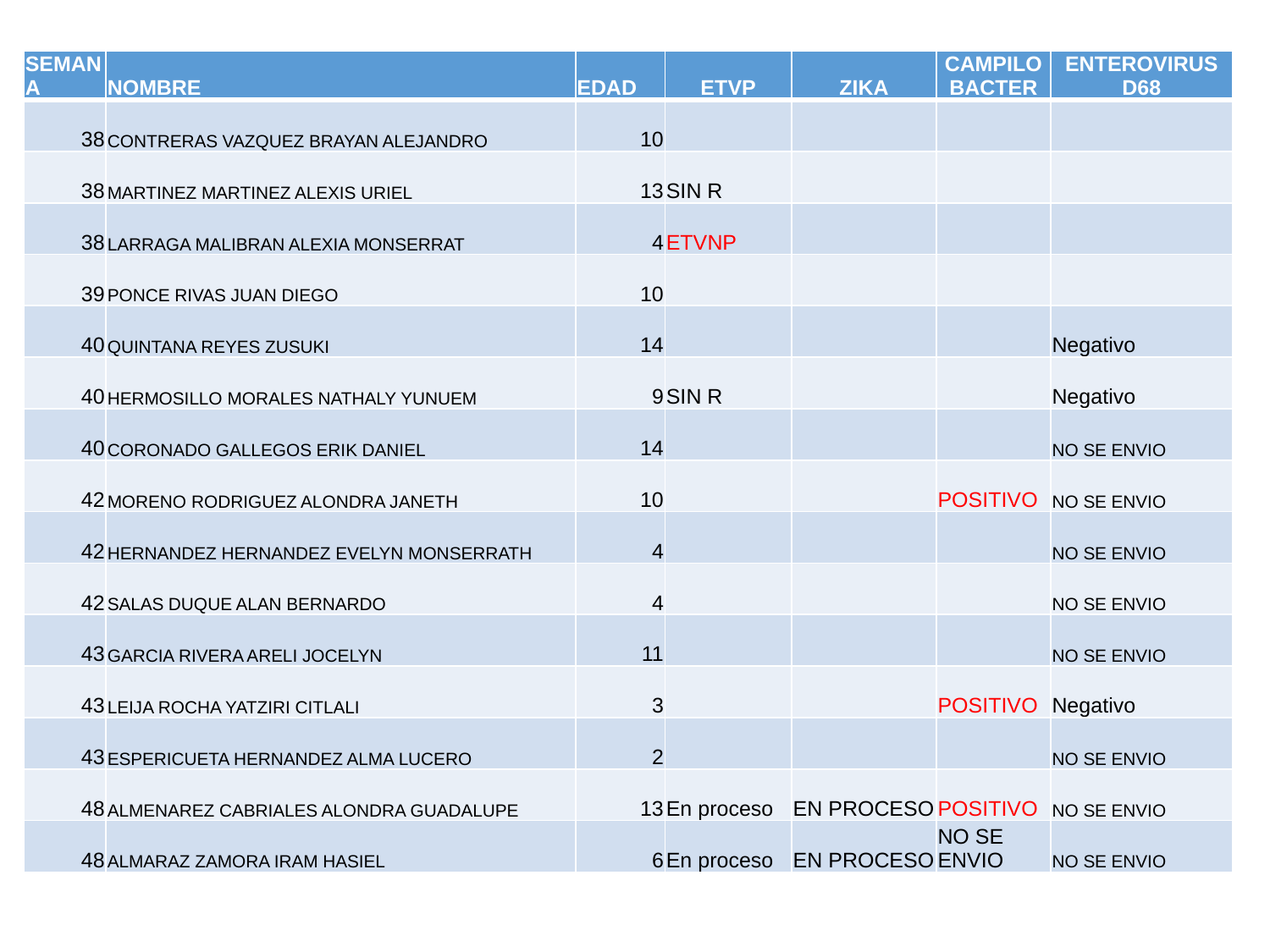

| SEMANA | NOMBRE | EDAD | ETVP | ZIKA | CAMPILOBACTER | ENTEROVIRUS D68 |
| --- | --- | --- | --- | --- | --- | --- |
| 38 | CONTRERAS VAZQUEZ BRAYAN ALEJANDRO | 10 |  |  |  |  |
| 38 | MARTINEZ MARTINEZ ALEXIS URIEL | 13 | SIN R |  |  |  |
| 38 | LARRAGA MALIBRAN ALEXIA MONSERRAT | 4 | ETVNP |  |  |  |
| 39 | PONCE RIVAS JUAN DIEGO | 10 |  |  |  |  |
| 40 | QUINTANA REYES ZUSUKI | 14 |  |  |  | Negativo |
| 40 | HERMOSILLO MORALES NATHALY YUNUEM | 9 | SIN R |  |  | Negativo |
| 40 | CORONADO GALLEGOS ERIK DANIEL | 14 |  |  |  | NO SE ENVIO |
| 42 | MORENO RODRIGUEZ ALONDRA JANETH | 10 |  |  | POSITIVO | NO SE ENVIO |
| 42 | HERNANDEZ HERNANDEZ EVELYN MONSERRATH | 4 |  |  |  | NO SE ENVIO |
| 42 | SALAS DUQUE ALAN BERNARDO | 4 |  |  |  | NO SE ENVIO |
| 43 | GARCIA RIVERA ARELI JOCELYN | 11 |  |  |  | NO SE ENVIO |
| 43 | LEIJA ROCHA YATZIRI CITLALI | 3 |  |  | POSITIVO | Negativo |
| 43 | ESPERICUETA HERNANDEZ ALMA LUCERO | 2 |  |  |  | NO SE ENVIO |
| 48 | ALMENAREZ CABRIALES ALONDRA GUADALUPE | 13 | En proceso | EN PROCESO | POSITIVO | NO SE ENVIO |
| 48 | ALMARAZ ZAMORA IRAM HASIEL | 6 | En proceso | EN PROCESO | NO SE ENVIO | NO SE ENVIO |